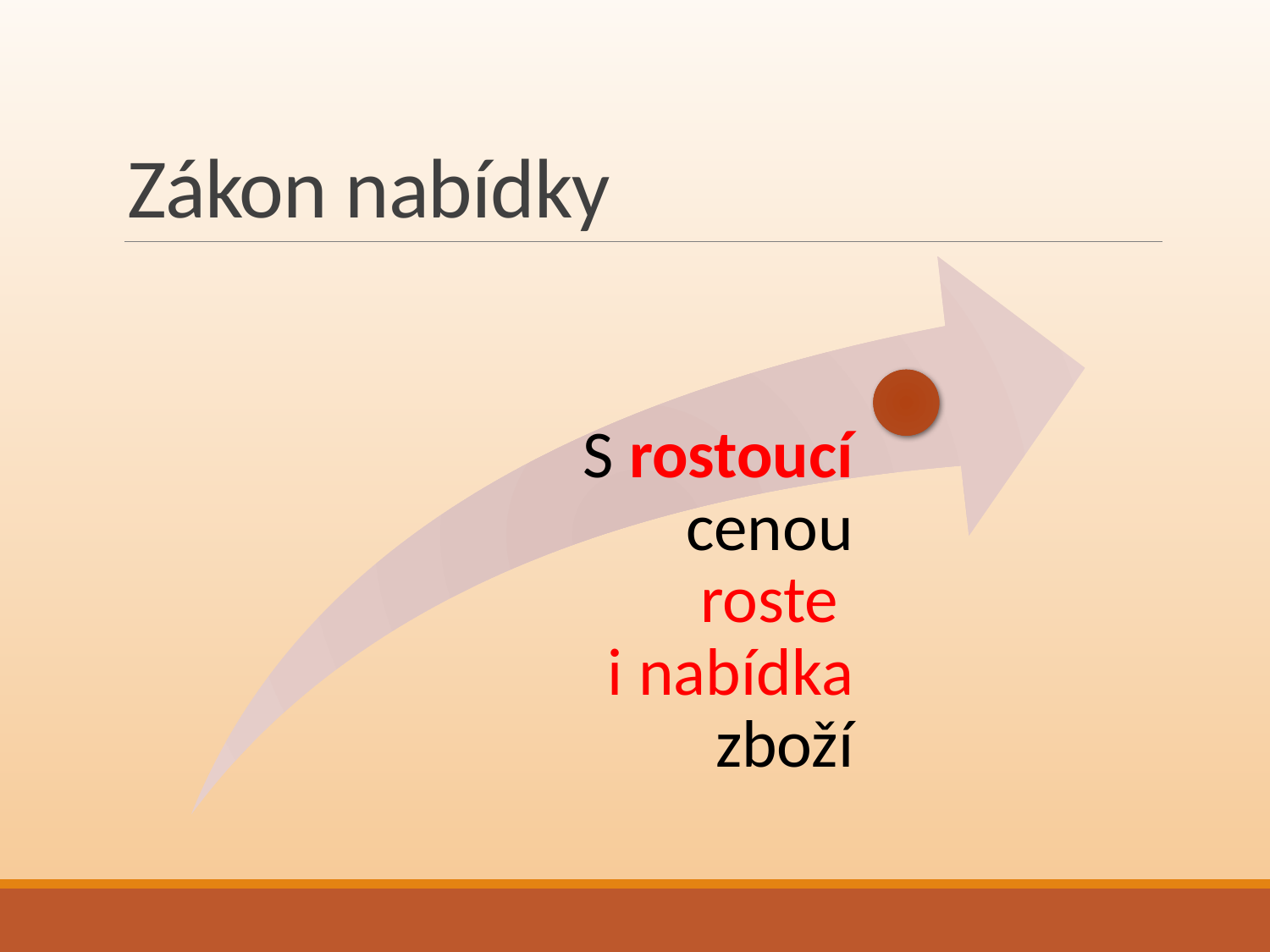

# Zákon nabídky
S rostoucí cenou roste
i nabídka zboží